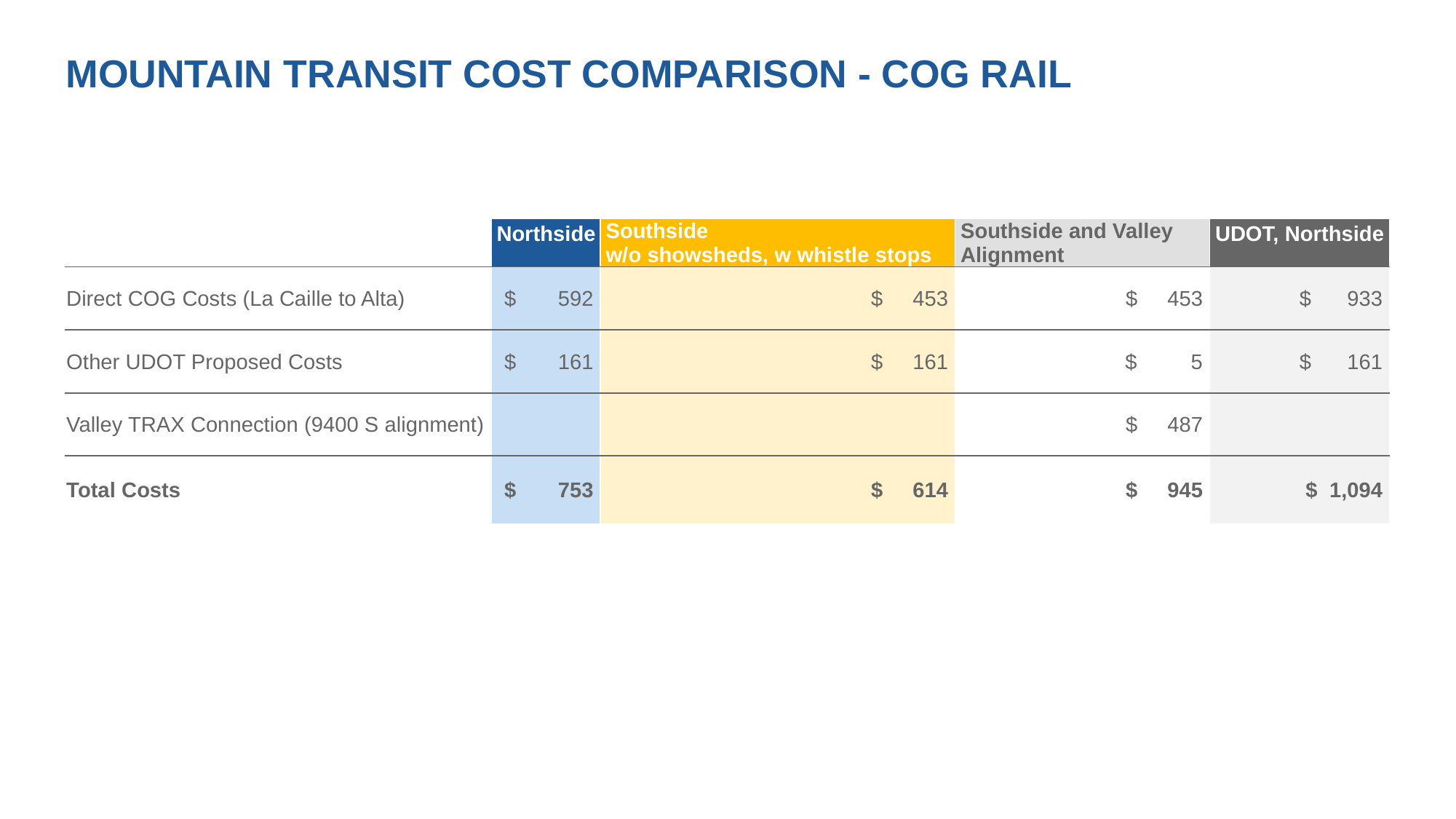

# Mountain Transit Cost Comparison - COG Rail
|  | Northside | Southside w/o showsheds, w whistle stops | Southside and Valley Alignment | UDOT, Northside |
| --- | --- | --- | --- | --- |
| Direct COG Costs (La Caille to Alta) | $ 592 | $ 453 | $ 453 | $ 933 |
| Other UDOT Proposed Costs | $ 161 | $ 161 | $ 5 | $ 161 |
| Valley TRAX Connection (9400 S alignment) |  |  | $ 487 |  |
| Total Costs | $ 753 | $ 614 | $ 945 | $ 1,094 |